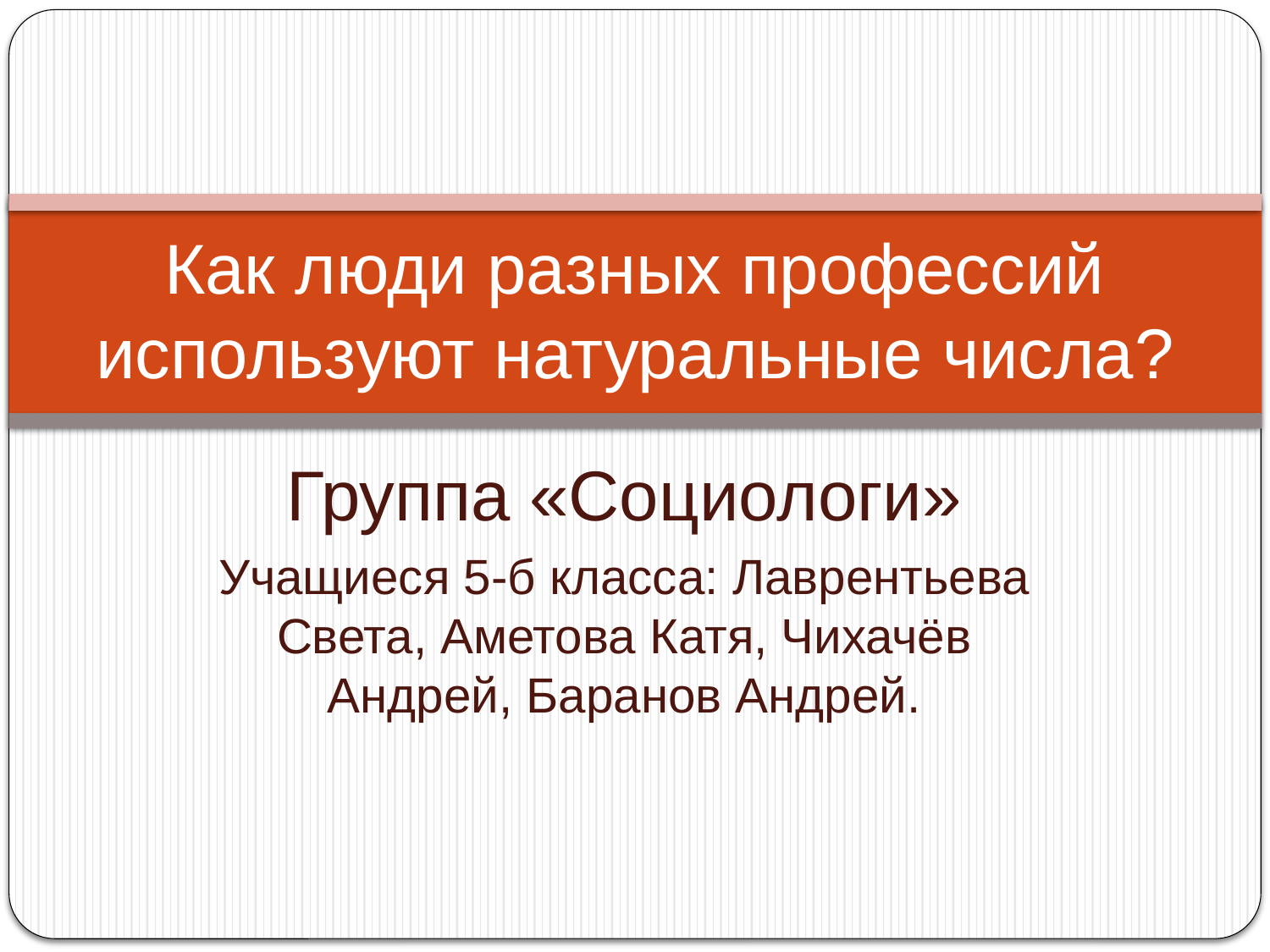

# Как люди разных профессий используют натуральные числа?
Группа «Социологи»
Учащиеся 5-б класса: Лаврентьева Света, Аметова Катя, Чихачёв Андрей, Баранов Андрей.